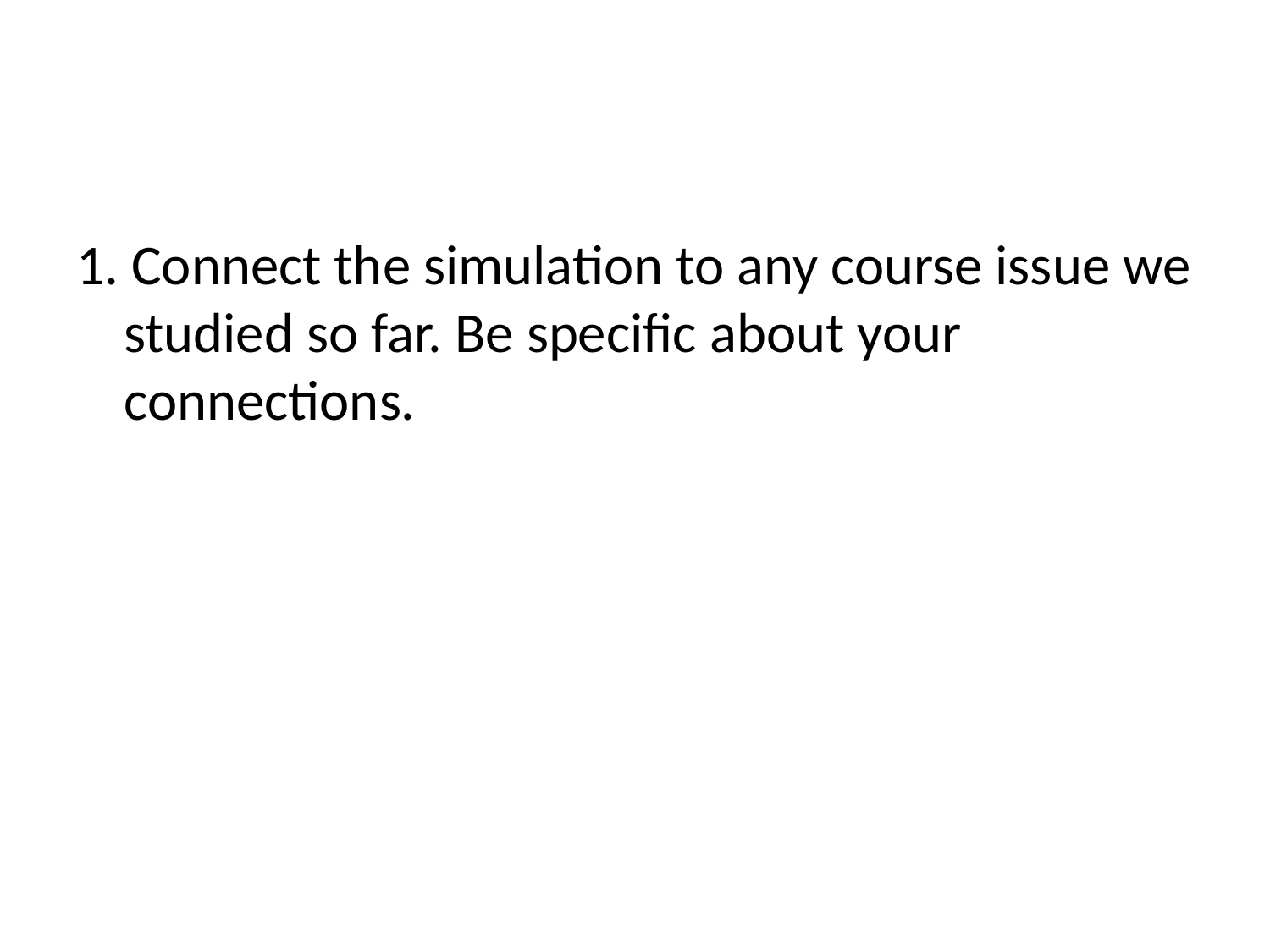

#
1. Connect the simulation to any course issue we studied so far. Be specific about your connections.